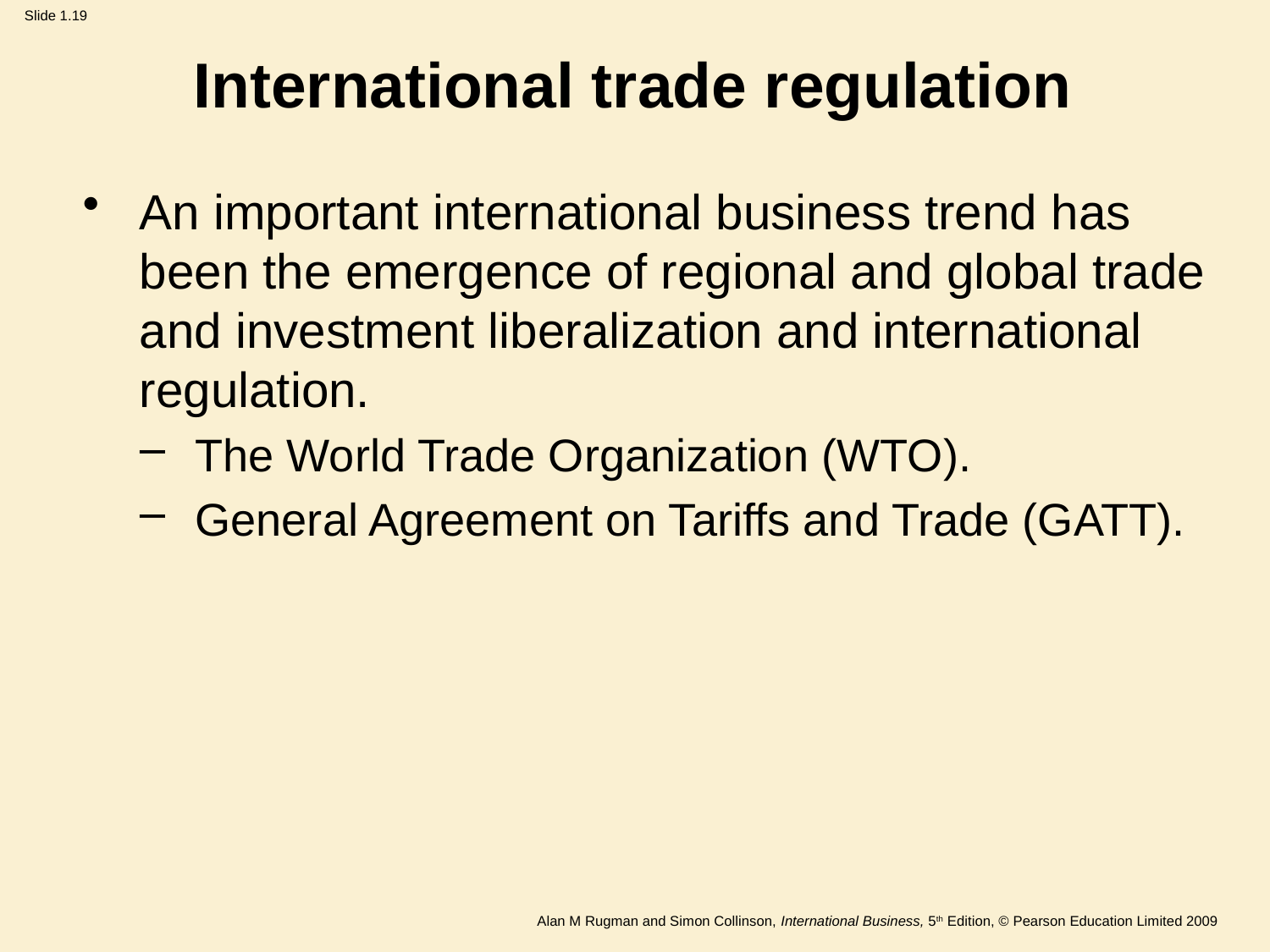

International trade regulation
An important international business trend has been the emergence of regional and global trade and investment liberalization and international regulation.
The World Trade Organization (WTO).
General Agreement on Tariffs and Trade (GATT).